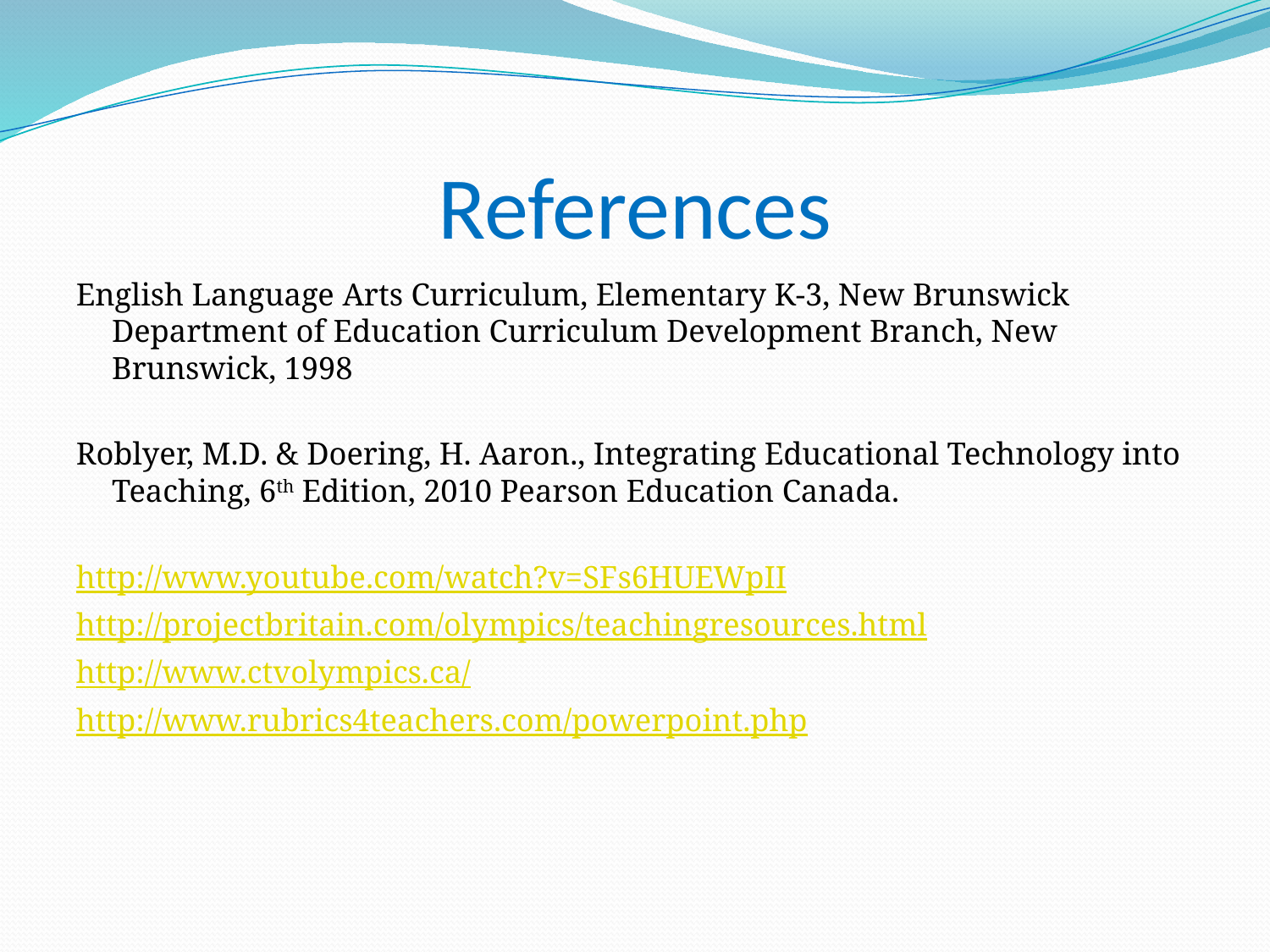

# References
English Language Arts Curriculum, Elementary K-3, New Brunswick Department of Education Curriculum Development Branch, New Brunswick, 1998

Roblyer, M.D. & Doering, H. Aaron., Integrating Educational Technology into Teaching, 6th Edition, 2010 Pearson Education Canada.

http://www.youtube.com/watch?v=SFs6HUEWpII
http://projectbritain.com/olympics/teachingresources.html
http://www.ctvolympics.ca/
http://www.rubrics4teachers.com/powerpoint.php